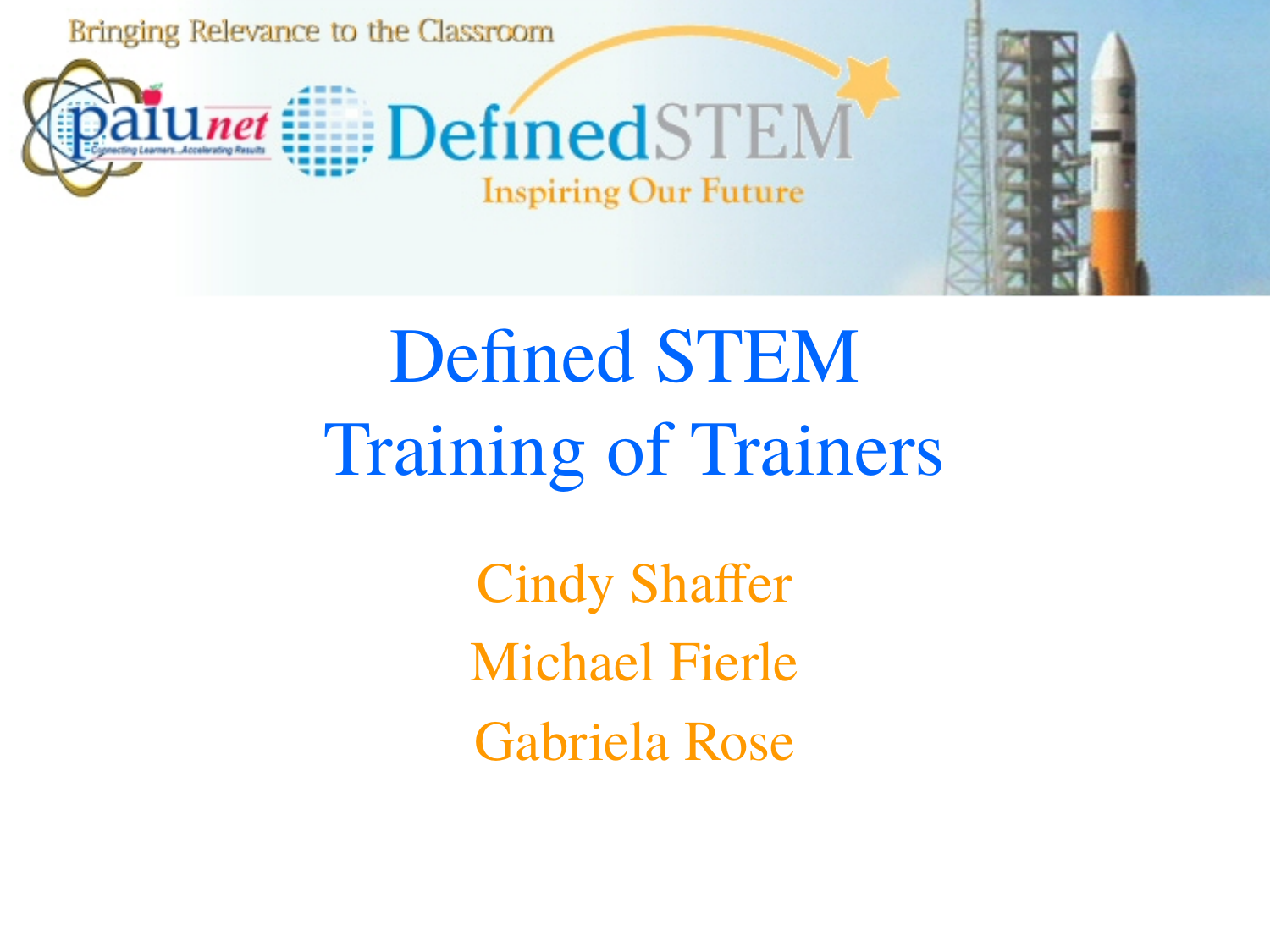

# Defined STEM Training of Trainers
Cindy Shaffer
Michael Fierle
Gabriela Rose